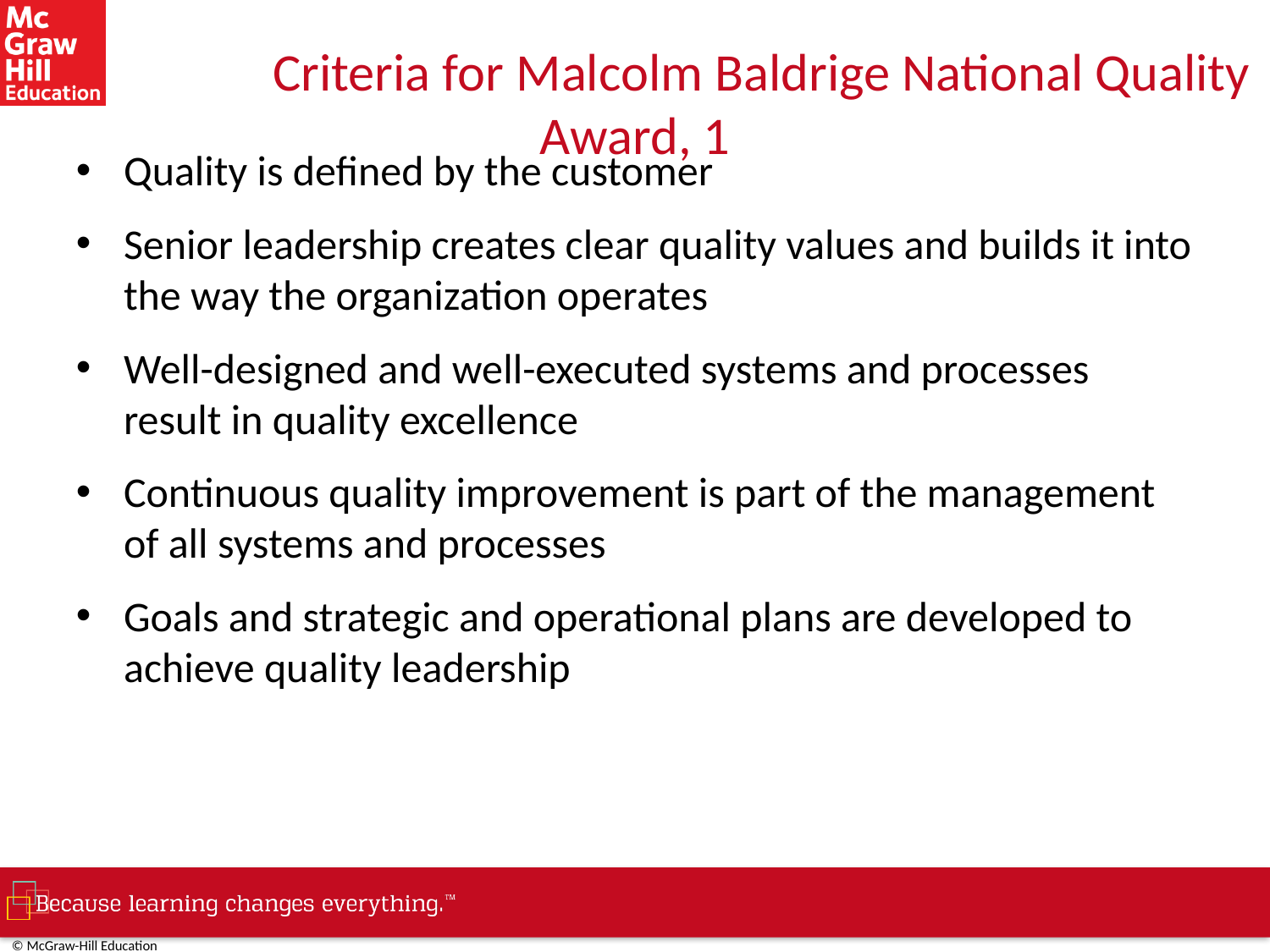

# Criteria for Malcolm Baldrige National Quality Award, 1
Quality is defined by the customer
Senior leadership creates clear quality values and builds it into the way the organization operates
Well-designed and well-executed systems and processes result in quality excellence
Continuous quality improvement is part of the management of all systems and processes
Goals and strategic and operational plans are developed to achieve quality leadership